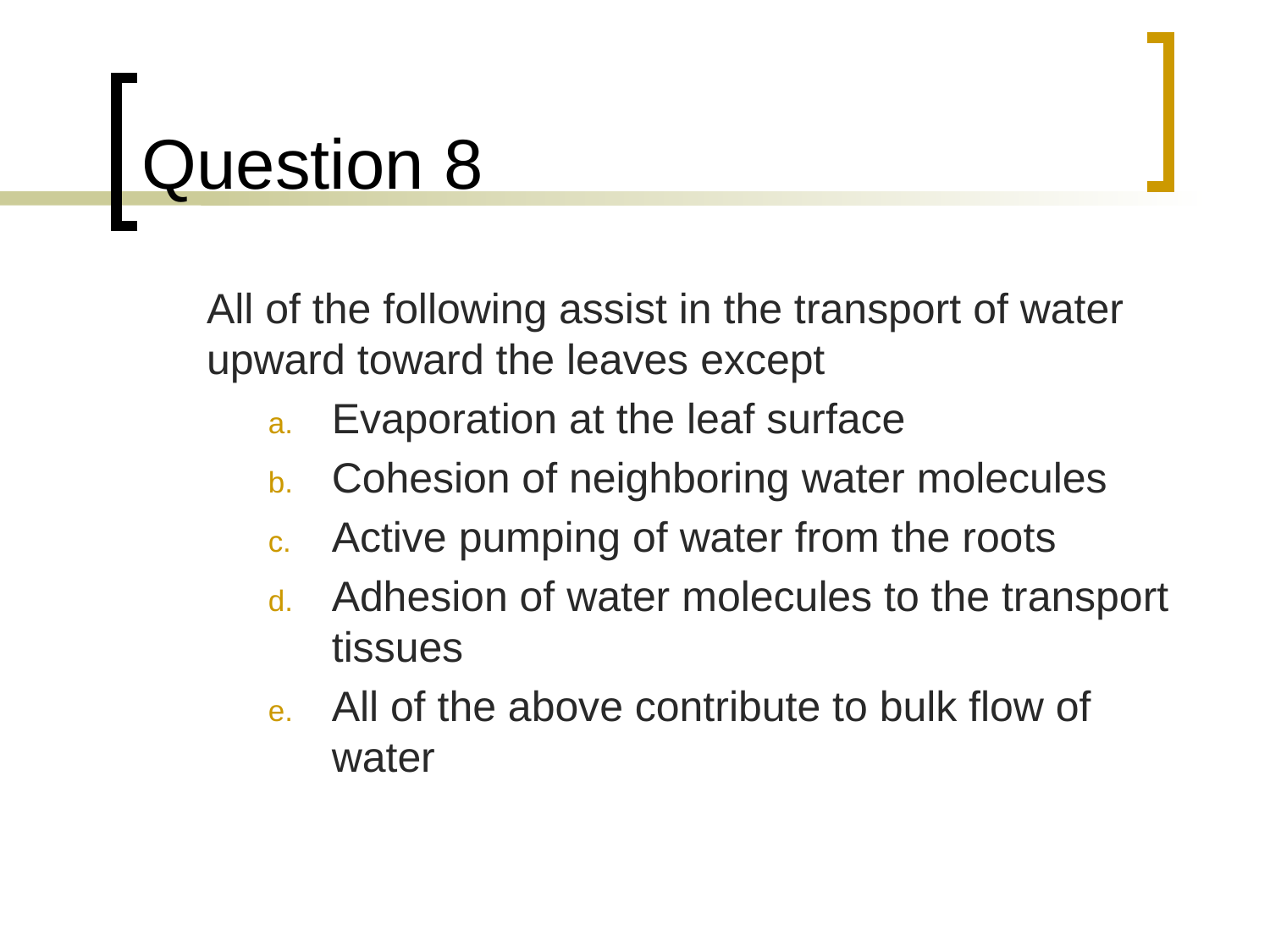

# Question 8
	All of the following assist in the transport of water upward toward the leaves except
Evaporation at the leaf surface
Cohesion of neighboring water molecules
Active pumping of water from the roots
Adhesion of water molecules to the transport tissues
All of the above contribute to bulk flow of water